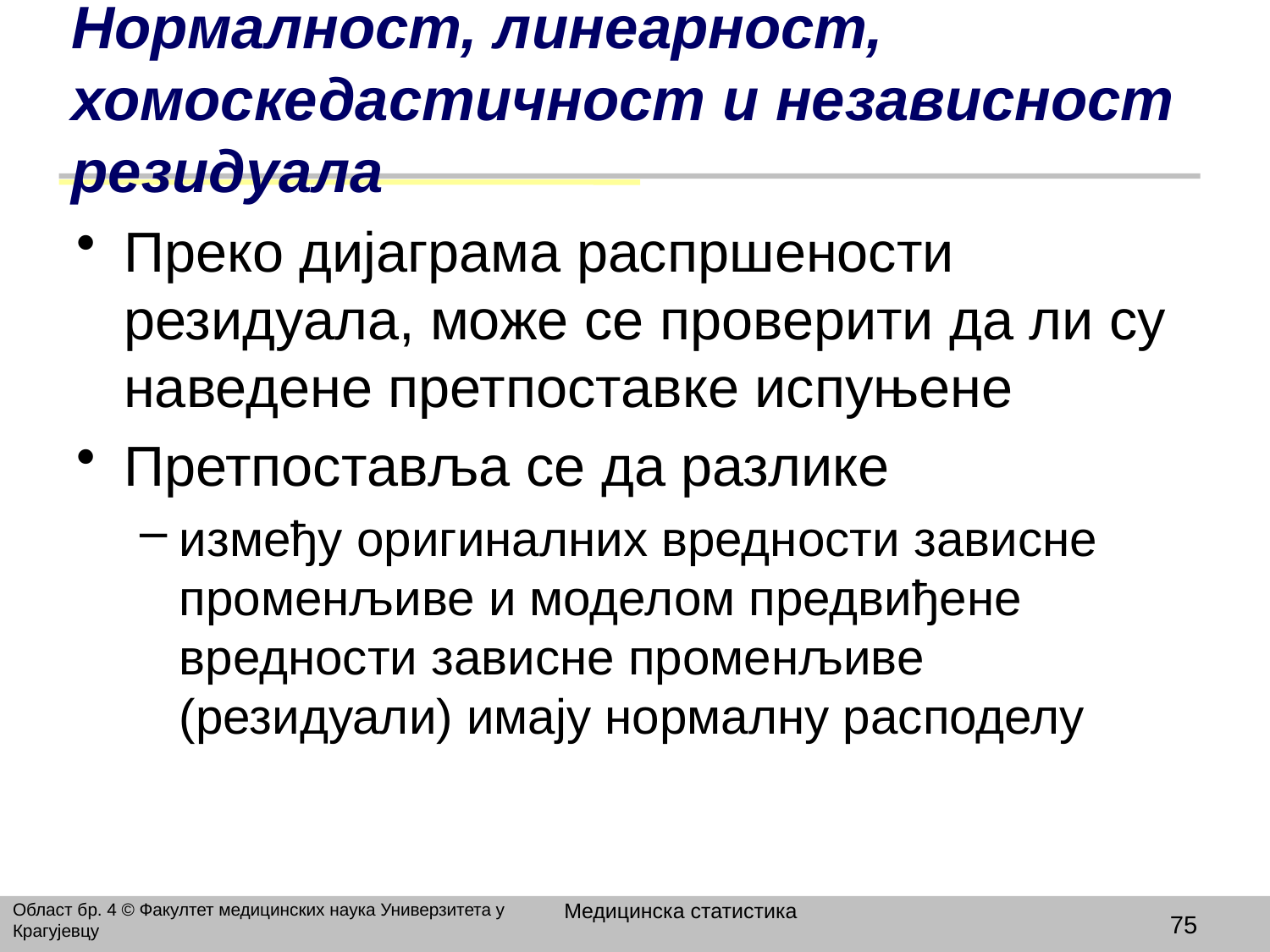

# Нормалност, линеарност, хомоскедастичност и независност резидуала
Преко дијаграма распршености резидуала, може се проверити да ли су наведене претпоставке испуњене
Претпоставља се да разлике
између оригиналних вредности зависне променљиве и моделом предвиђене вредности зависне променљиве (резидуали) имају нормалну расподелу
Медицинска статистика
Област бр. 4 © Факултет медицинских наука Универзитета у Крагујевцу
75